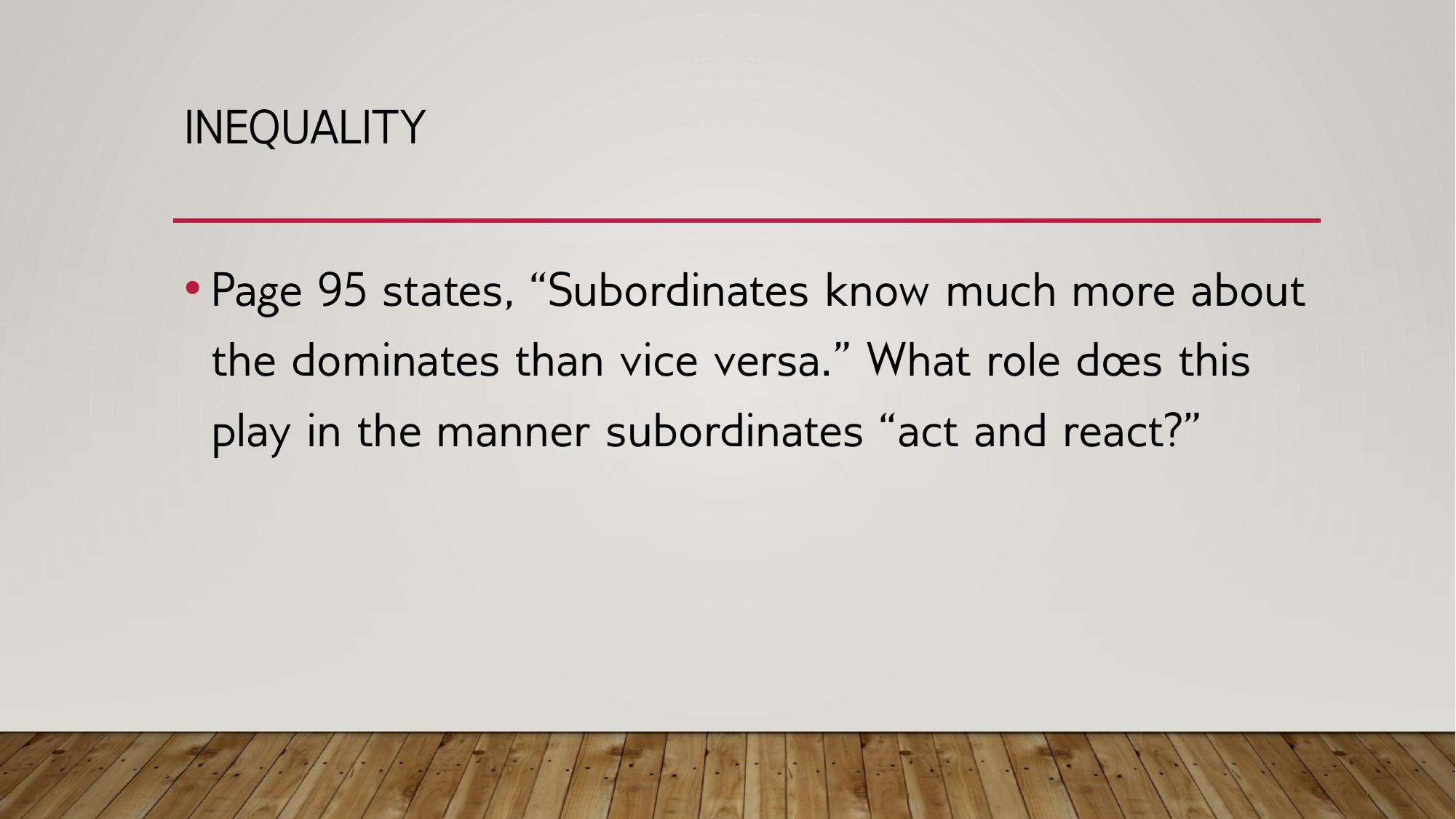

# inequality
Page 95 states, “Subordinates know much more about the dominates than vice versa.” What role does this play in the manner subordinates “act and react?”